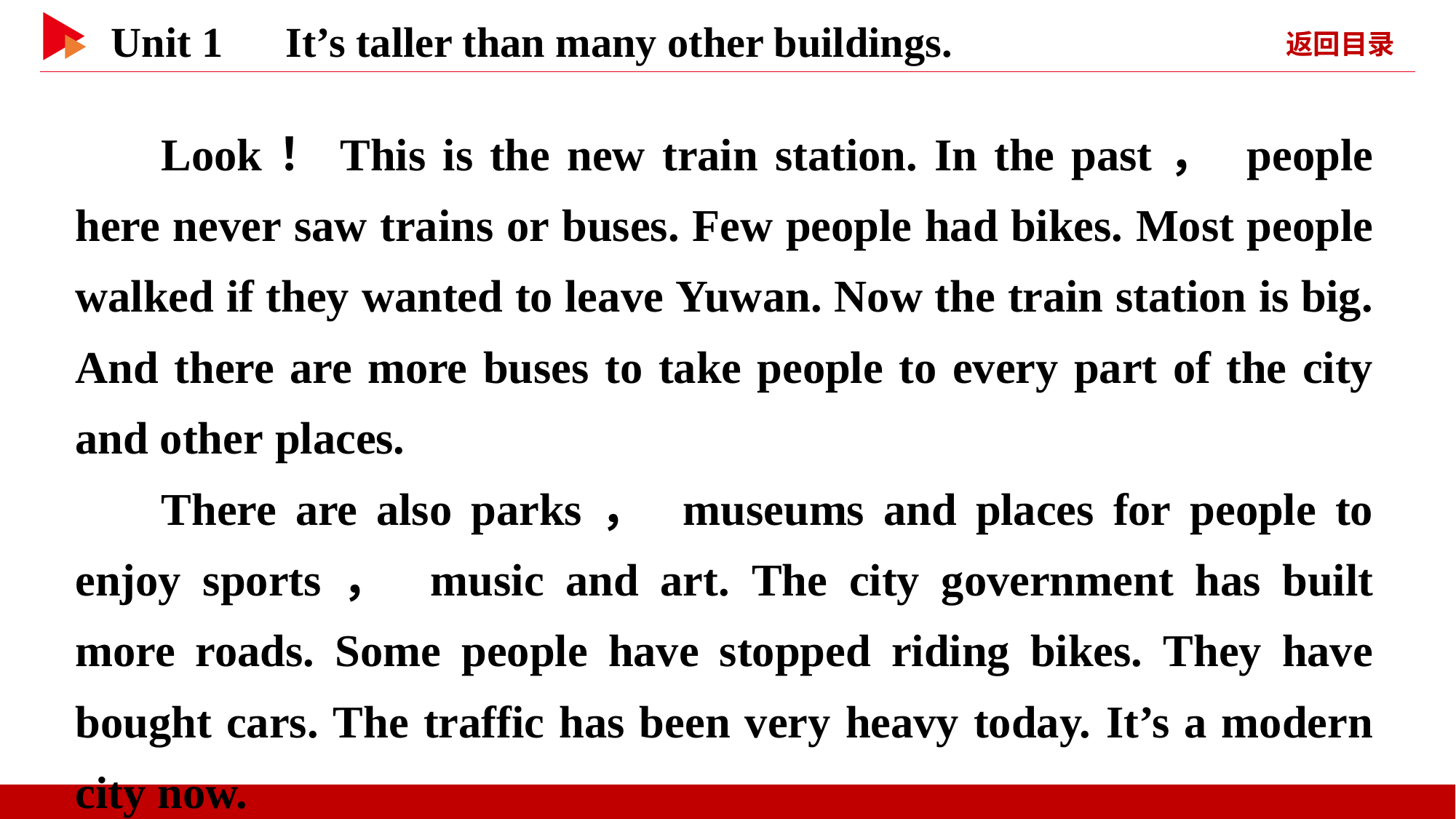

Look！This is the new train station. In the past， people here never saw trains or buses. Few people had bikes. Most people walked if they wanted to leave Yuwan. Now the train station is big. And there are more buses to take people to every part of the city and other places.
There are also parks， museums and places for people to enjoy sports， music and art. The city government has built more roads. Some people have stopped riding bikes. They have bought cars. The traffic has been very heavy today. It’s a modern city now.